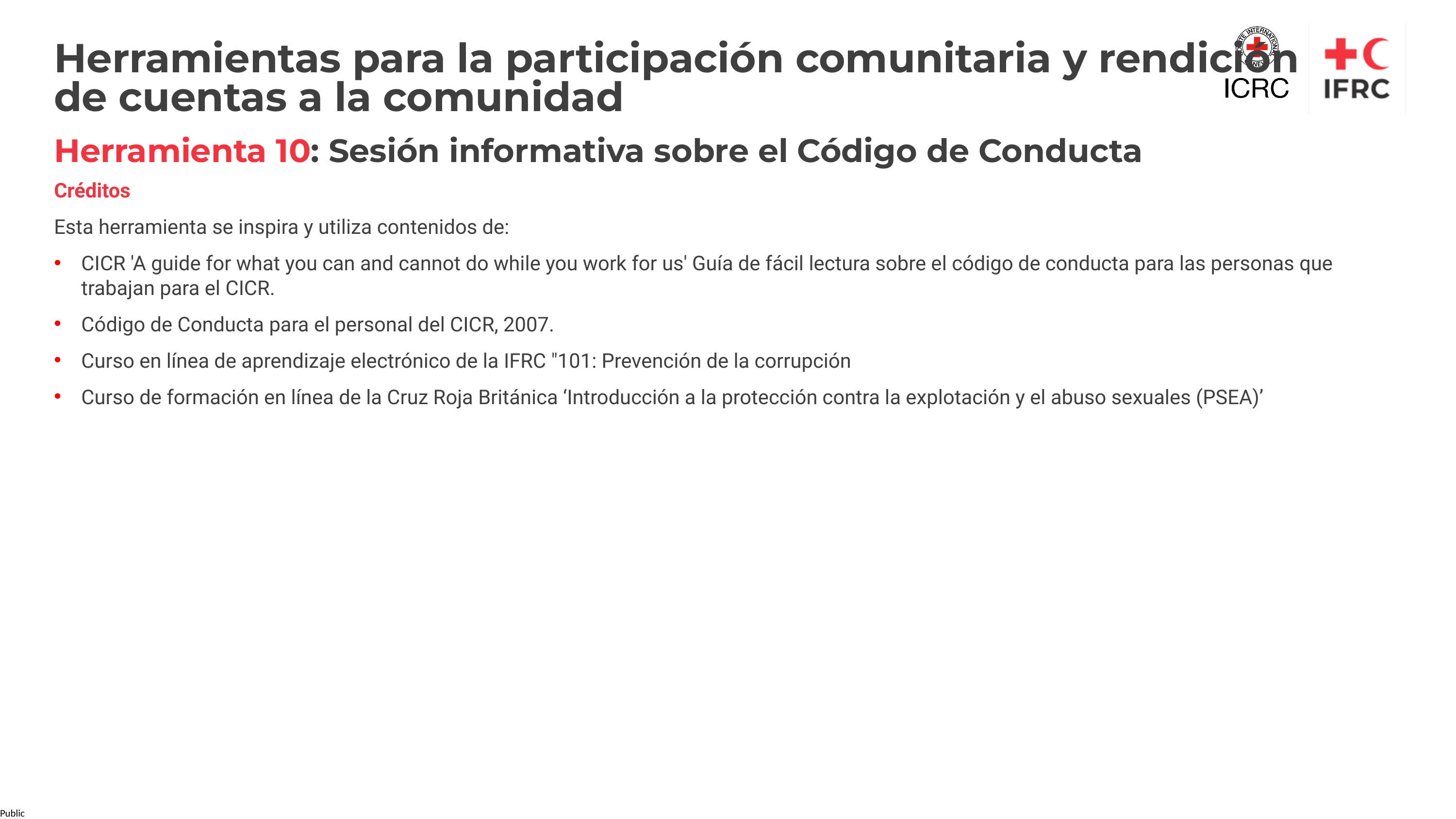

Herramientas para la participación comunitaria y rendición de cuentas a la comunidad
Herramienta 10: Sesión informativa sobre el Código de Conducta
Créditos
Esta herramienta se inspira y utiliza contenidos de:
CICR 'A guide for what you can and cannot do while you work for us' Guía de fácil lectura sobre el código de conducta para las personas que trabajan para el CICR.
Código de Conducta para el personal del CICR, 2007.
Curso en línea de aprendizaje electrónico de la IFRC "101: Prevención de la corrupción
Curso de formación en línea de la Cruz Roja Británica ‘Introducción a la protección contra la explotación y el abuso sexuales (PSEA)’